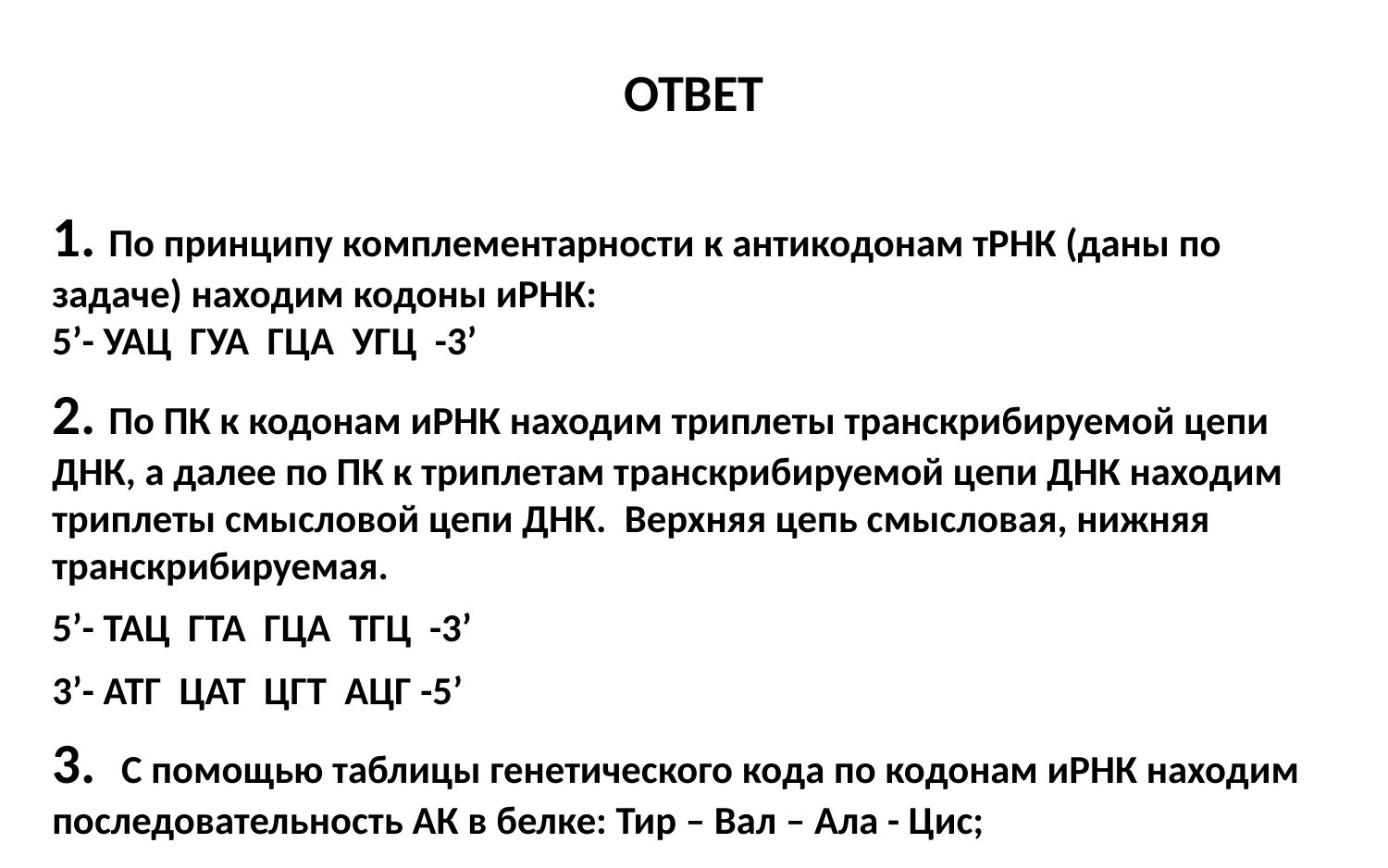

# ОТВЕТ
1. По принципу комплементарности к антикодонам тРНК (даны по задаче) находим кодоны иРНК:
5’- УАЦ  ГУА  ГЦА  УГЦ  -3’
2. По ПК к кодонам иРНК находим триплеты транскрибируемой цепи ДНК, а далее по ПК к триплетам транскрибируемой цепи ДНК находим триплеты смысловой цепи ДНК.  Верхняя цепь смысловая, нижняя транскрибируемая.
5’- ТАЦ  ГТА  ГЦА  ТГЦ  -3’
3’- АТГ  ЦАТ  ЦГТ  АЦГ -5’
3.  С помощью таблицы генетического кода по кодонам иРНК находим последовательность АК в белке: Тир – Вал – Ала - Цис;